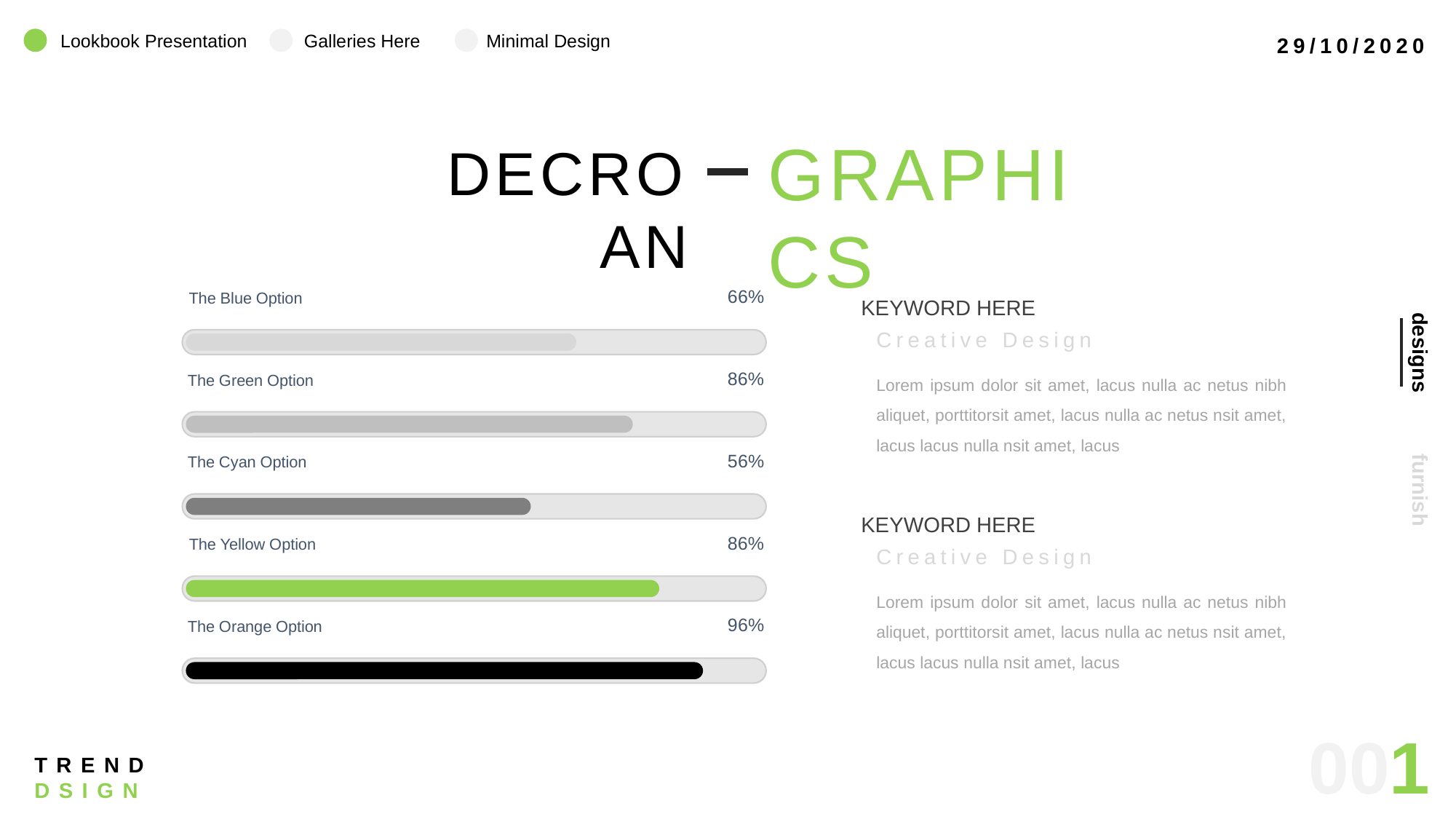

29/10/2020

Lookbook Presentation
Galleries Here
Minimal Design
GRAPHICS
DECROAN
66%
The Blue Option
KEYWORD HERE
Creative Design

designs
86%
The Green Option
Lorem ipsum dolor sit amet, lacus nulla ac netus nibh aliquet, porttitorsit amet, lacus nulla ac netus nsit amet, lacus lacus nulla nsit amet, lacus

56%
The Cyan Option
furnish

KEYWORD HERE
86%
The Yellow Option
Creative Design

Lorem ipsum dolor sit amet, lacus nulla ac netus nibh aliquet, porttitorsit amet, lacus nulla ac netus nsit amet, lacus lacus nulla nsit amet, lacus
96%
The Orange Option

001
TRENDDSIGN